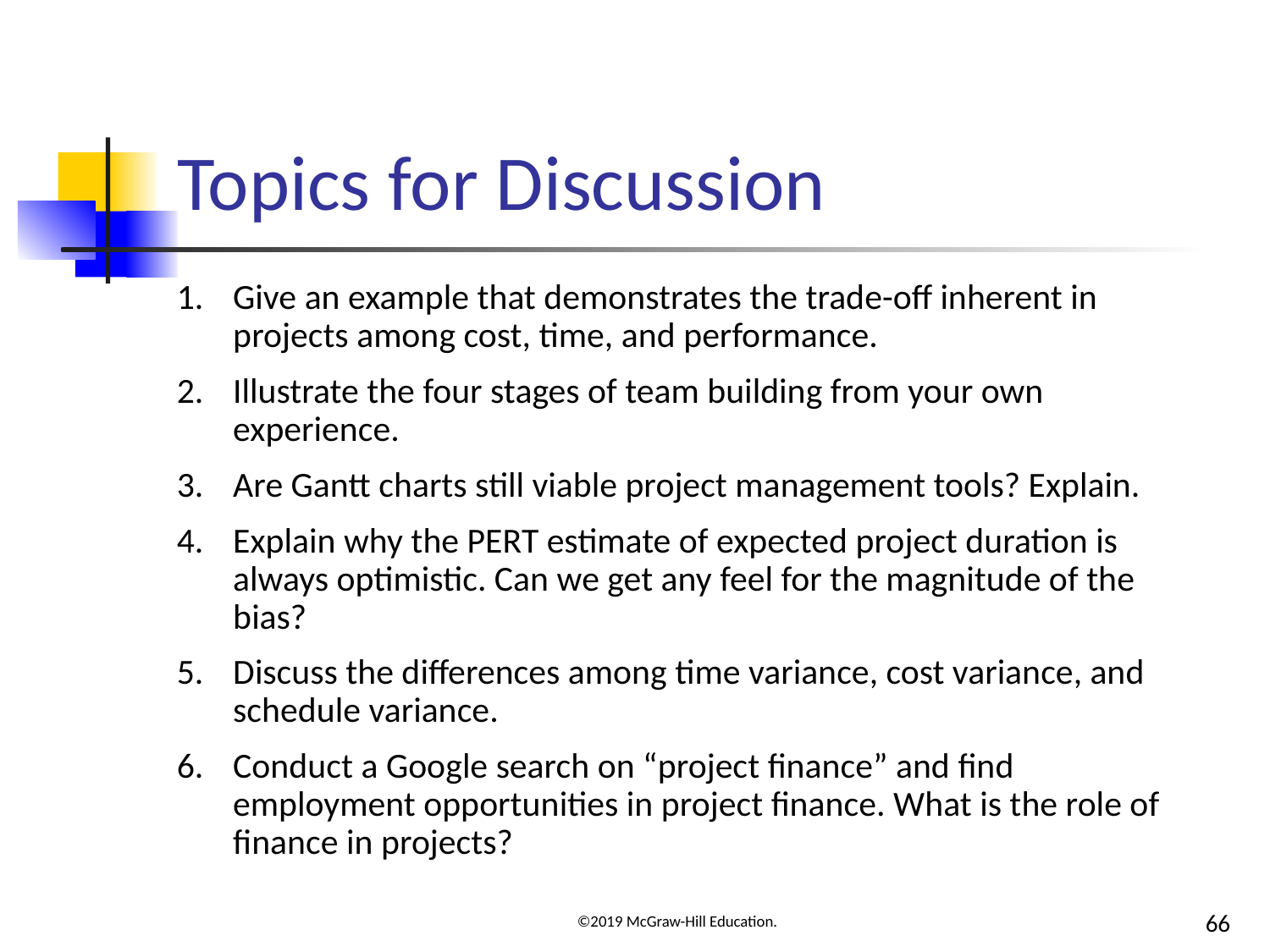

# Topics for Discussion
Give an example that demonstrates the trade-off inherent in projects among cost, time, and performance.
Illustrate the four stages of team building from your own experience.
Are Gantt charts still viable project management tools? Explain.
Explain why the PERT estimate of expected project duration is always optimistic. Can we get any feel for the magnitude of the bias?
Discuss the differences among time variance, cost variance, and schedule variance.
Conduct a Google search on “project finance” and find employment opportunities in project finance. What is the role of finance in projects?